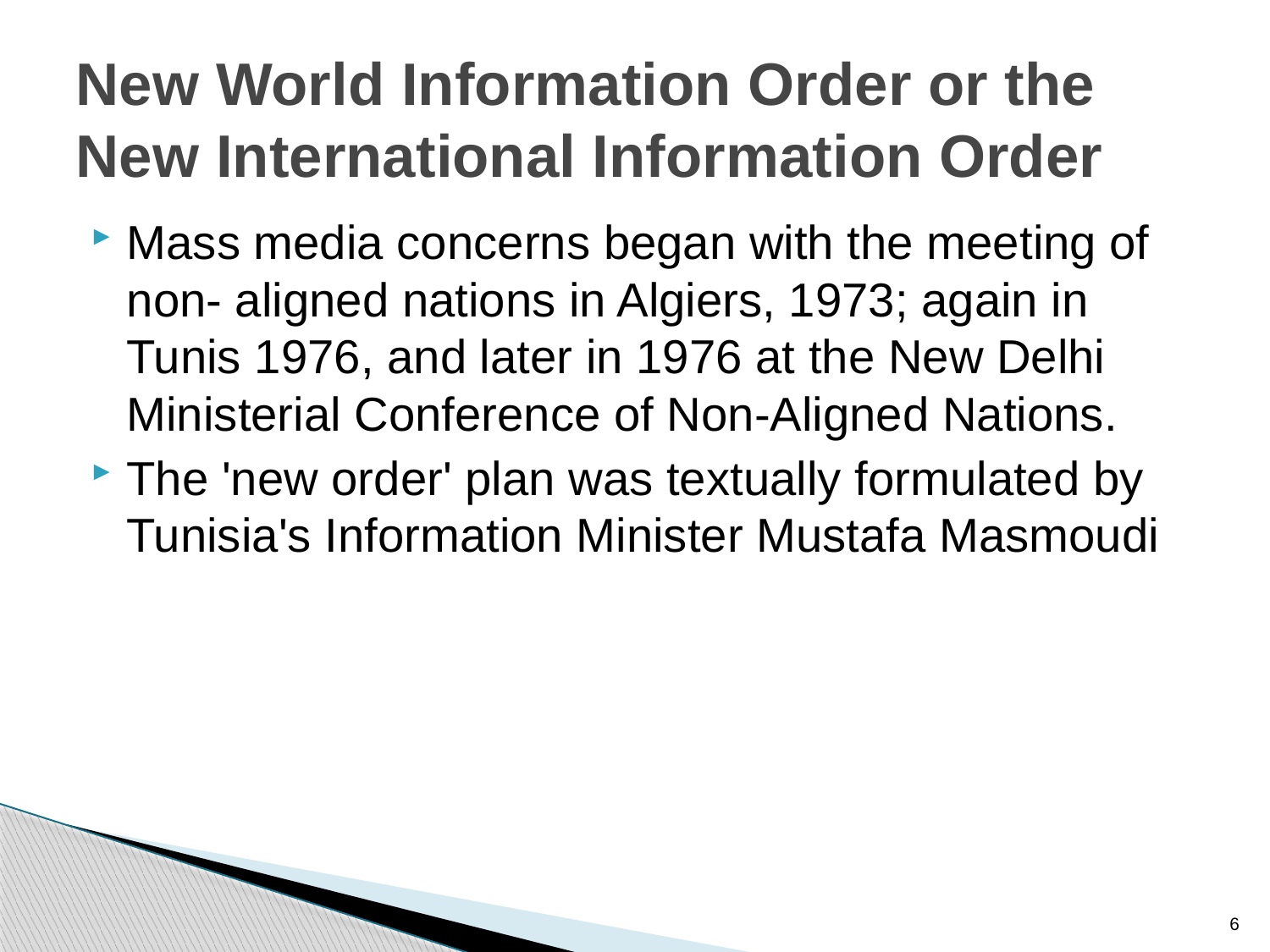

# New World Information Order or the New International Information Order
Mass media concerns began with the meeting of non- aligned nations in Algiers, 1973; again in Tunis 1976, and later in 1976 at the New Delhi Ministerial Conference of Non-Aligned Nations.
The 'new order' plan was textually formulated by Tunisia's Information Minister Mustafa Masmoudi
6